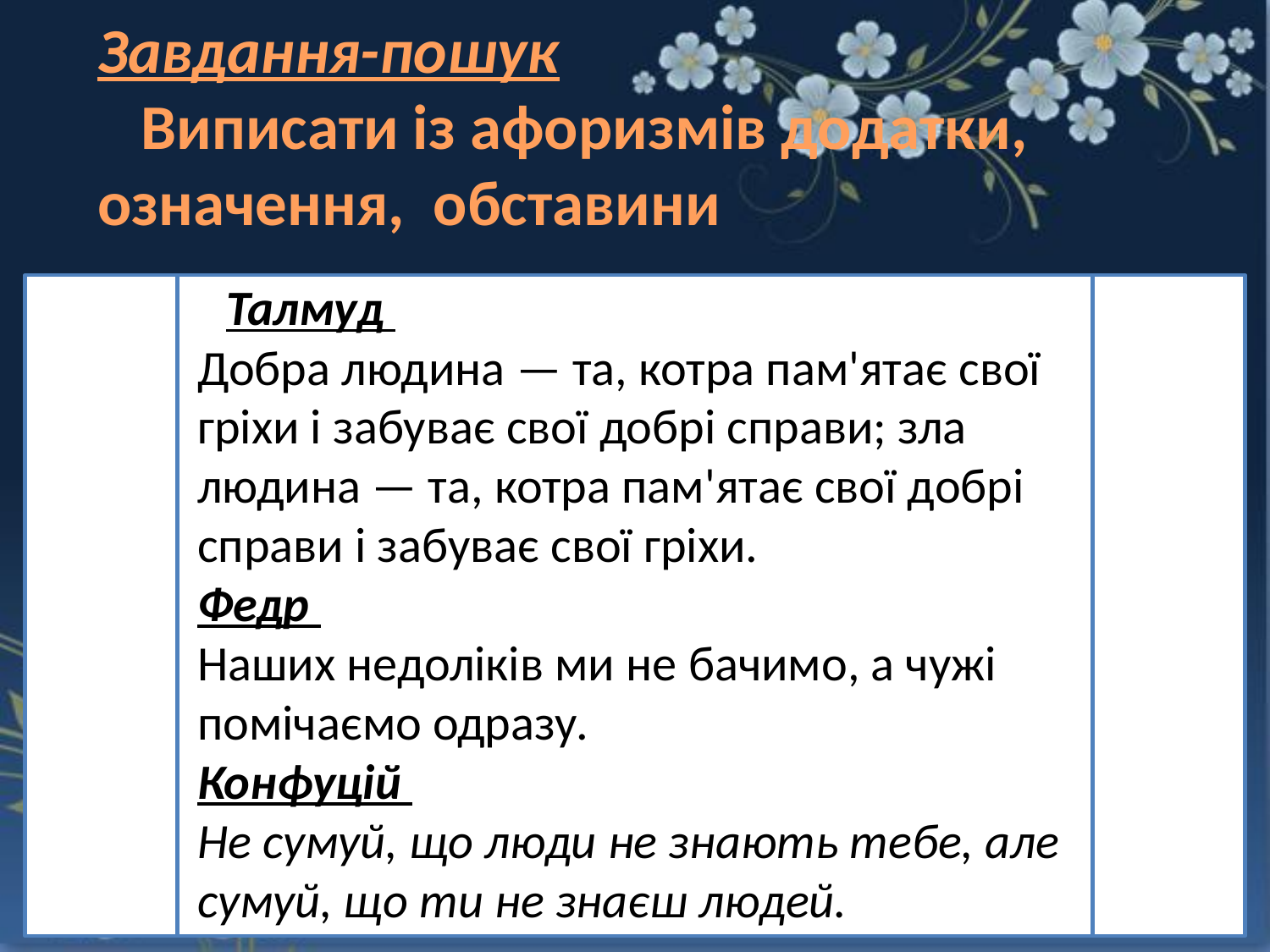

Завдання-пошук
   Виписати із афоризмів додатки,  означення,  обставини
    Талмуд
Добра людина — та, котра пам'ятає свої гріхи і забуває свої добрі справи; зла людина — та, котра пам'ятає свої добрі справи і забуває свої гріхи.
Федр
Наших недоліків ми не бачимо, а чужі помічаємо одразу.
Конфуцій
Не сумуй, що люди не знають тебе, але сумуй, що ти не знаєш людей.